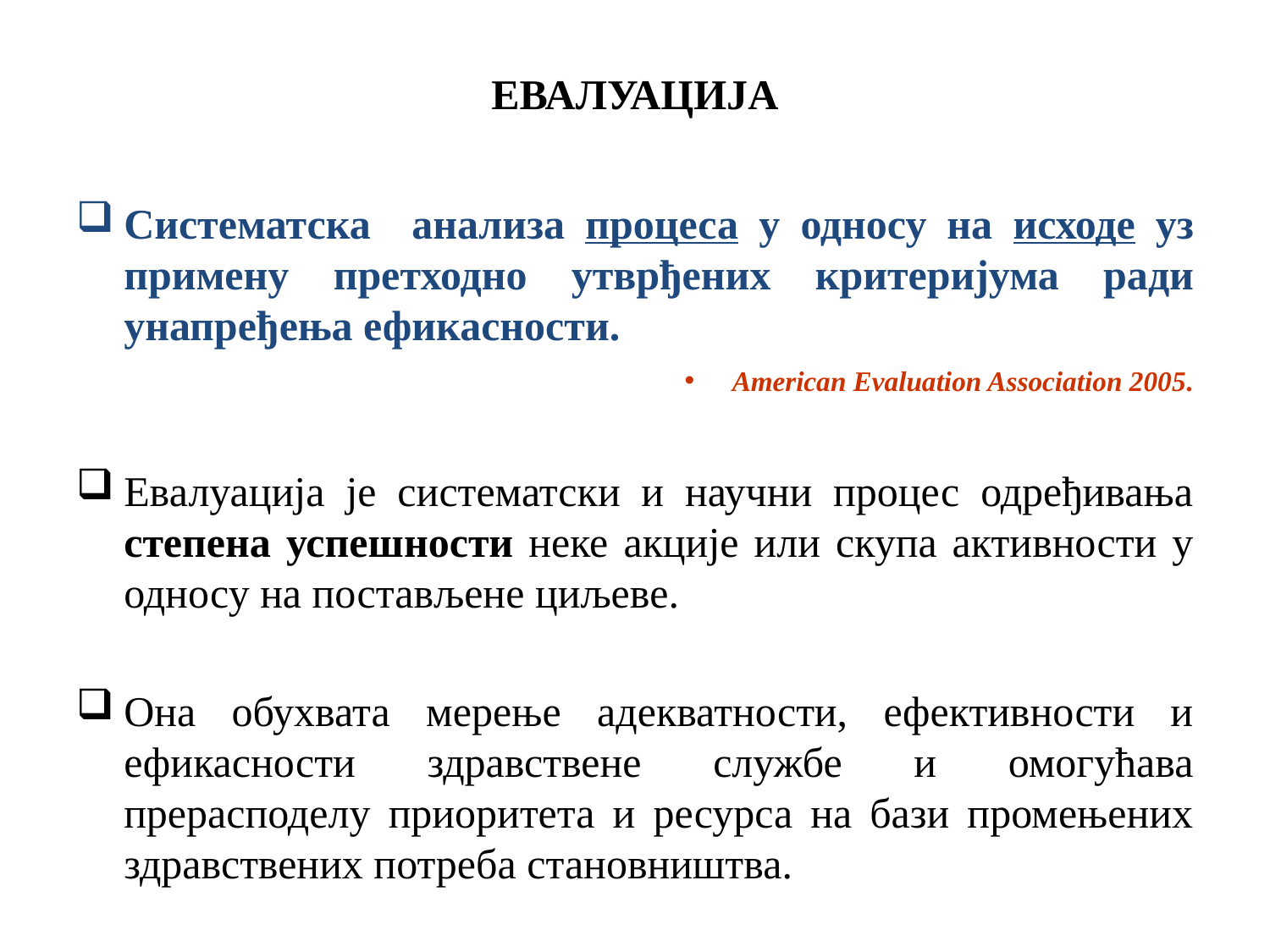

# ЕВАЛУАЦИЈА
Систематска  анализа процеса у односу на исходе уз примену претходно утврђених критеријума ради унапређења ефикасности.
American Evaluation Association 2005.

Евалуација је систематски и научни процес одређивања степена успешности неке акције или скупа активности у односу на постављене циљеве.

Она обухвата мерење адекватности, ефективности и ефикасности здравствене службе и омогућава прерасподелу приоритета и ресурса на бази промењених здравствених потреба становништва.